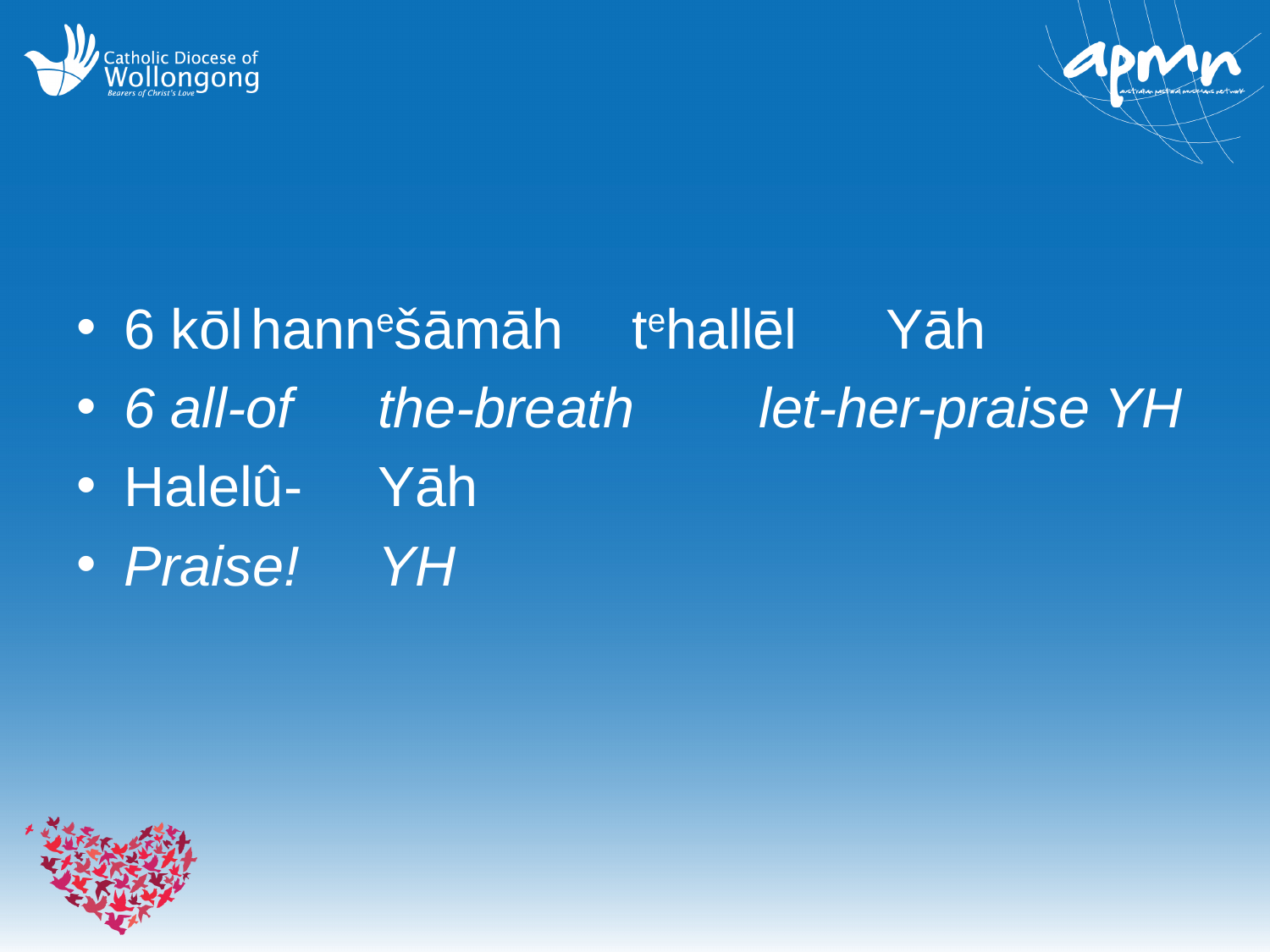

#
6 kōl	hannešāmāh	tehallēl	Yāh
6 all-of	the-breath	let-her-praise YH
Halelû-	Yāh
Praise!	YH